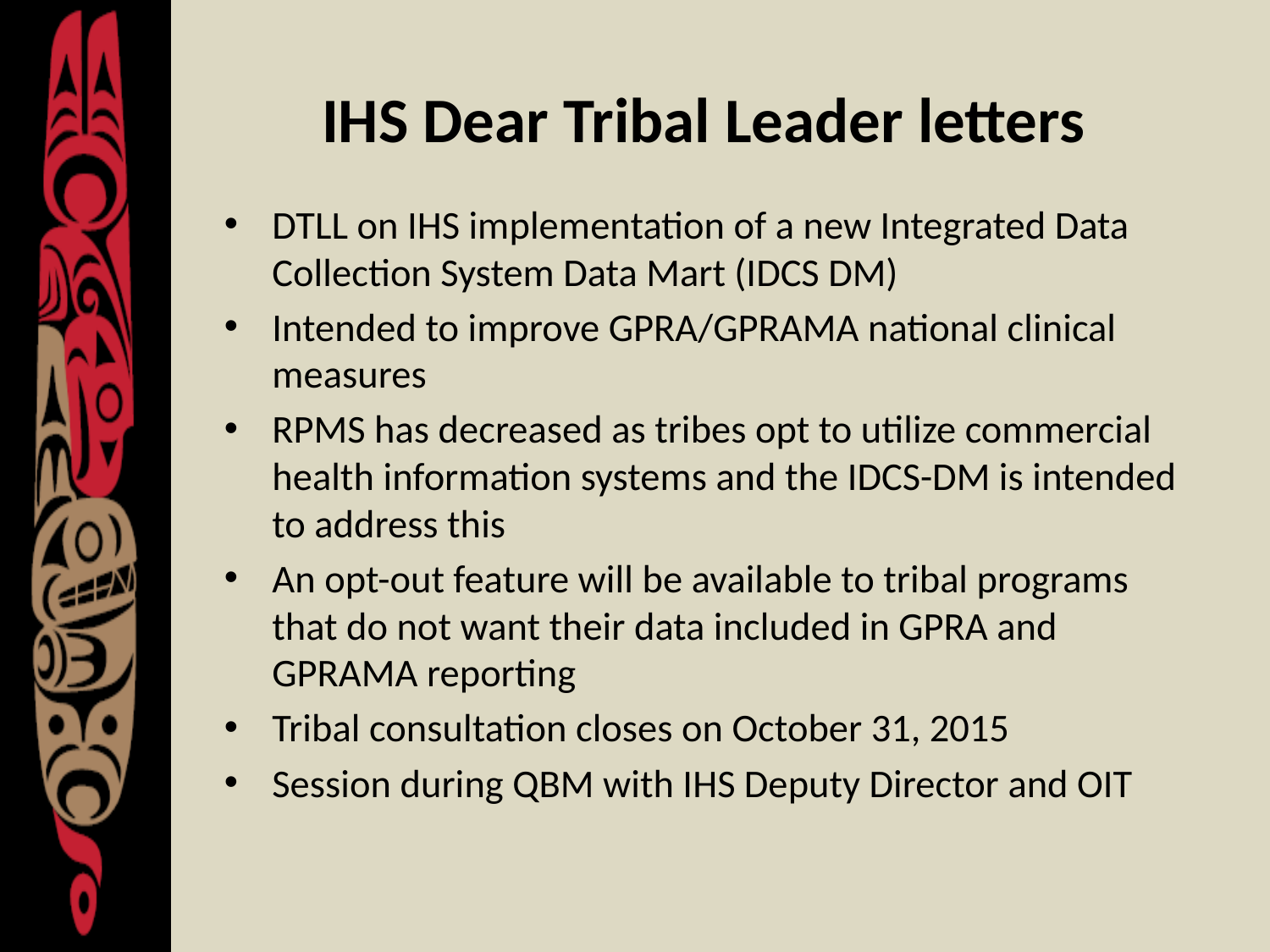

# IHS Dear Tribal Leader letters
DTLL on IHS implementation of a new Integrated Data Collection System Data Mart (IDCS DM)
Intended to improve GPRA/GPRAMA national clinical measures
RPMS has decreased as tribes opt to utilize commercial health information systems and the IDCS-DM is intended to address this
An opt-out feature will be available to tribal programs that do not want their data included in GPRA and GPRAMA reporting
Tribal consultation closes on October 31, 2015
Session during QBM with IHS Deputy Director and OIT